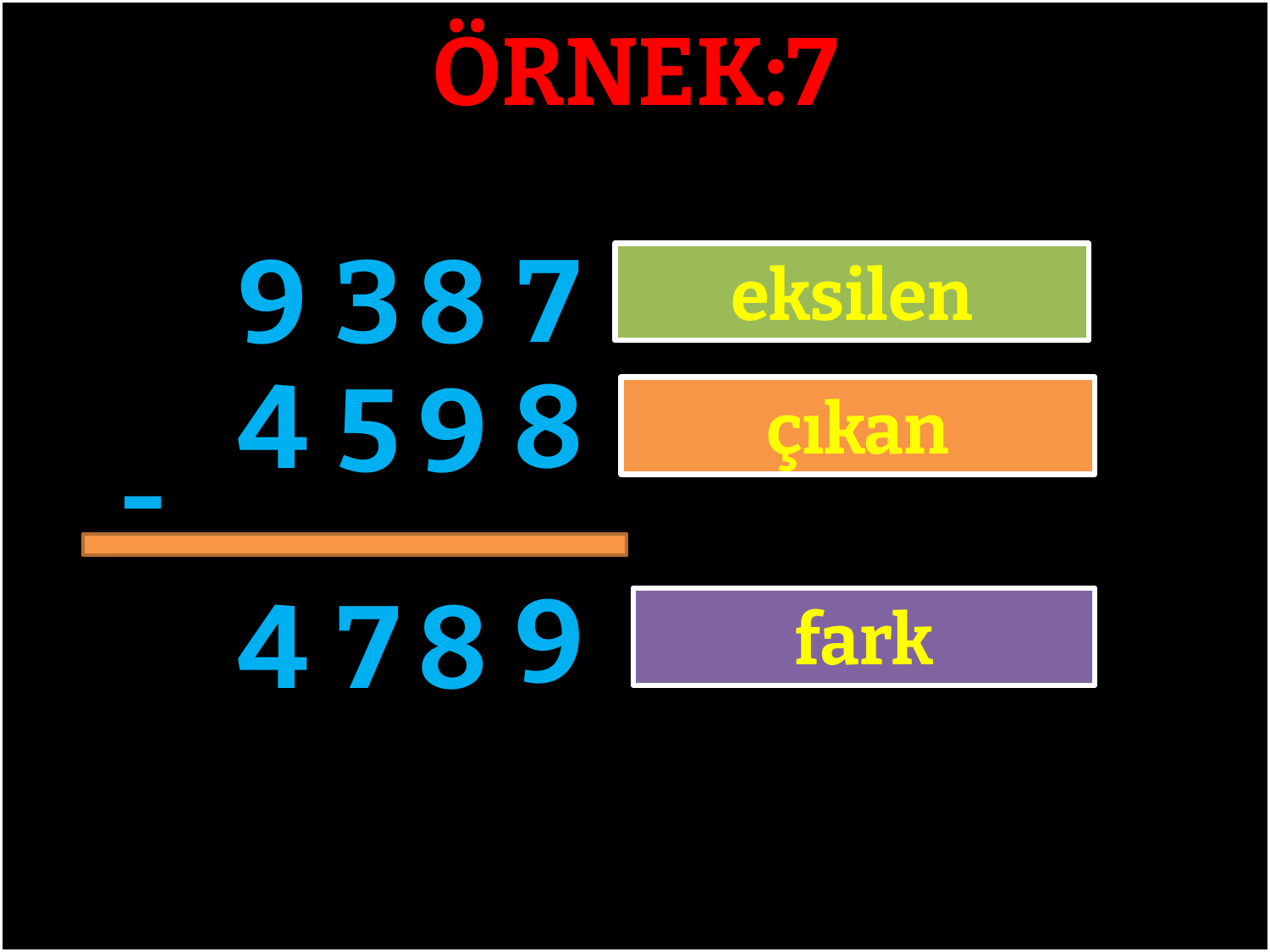

ÖRNEK:7
7
9
3
8
eksilen
#
8
4
5
9
çıkan
-

9
4
7
8
fark